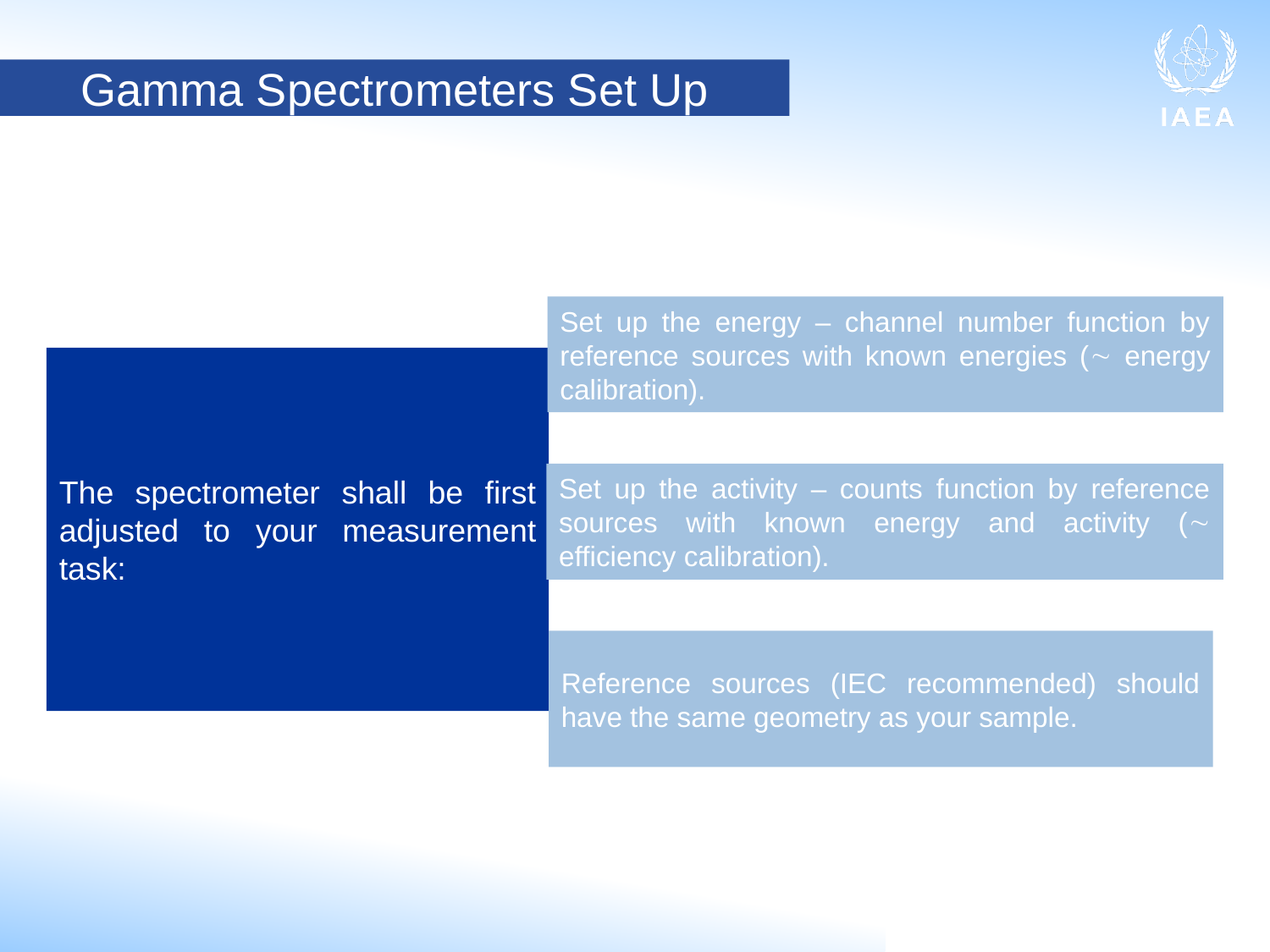

Gamma Spectrometers Set Up
Set up the energy – channel number function by reference sources with known energies (∼ energy calibration).
The spectrometer shall be first adjusted to your measurement task:
Set up the activity – counts function by reference sources with known energy and activity (∼ efficiency calibration).
Reference sources (IEC recommended) should have the same geometry as your sample.